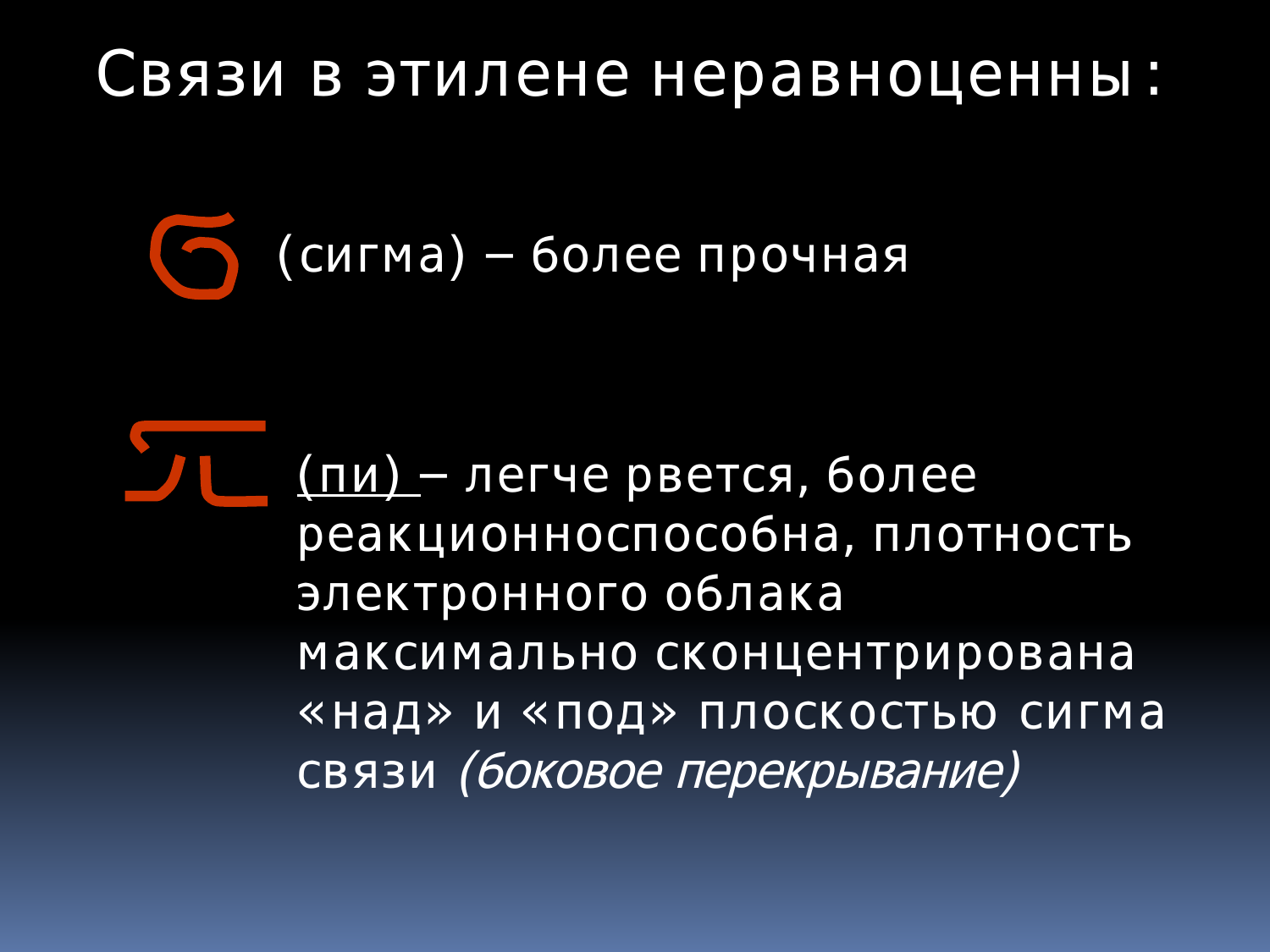

Связи в этилене неравноценны:

(сигма) – более прочная

(пи) – легче рвется, более реакционноспособна, плотность электронного облака максимально сконцентрирована «над» и «под» плоскостью сигма связи (боковое перекрывание)